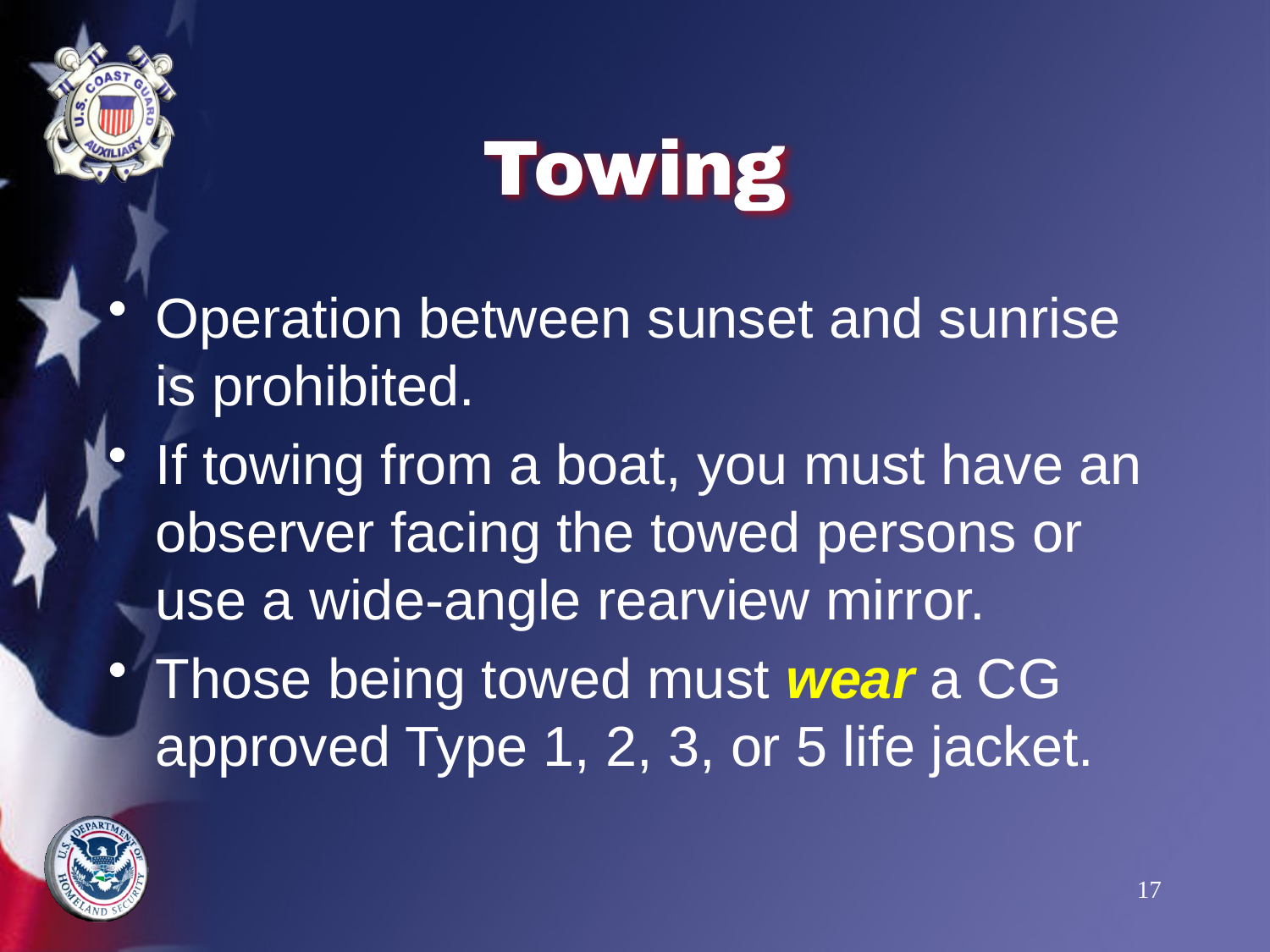

# Towing
Operation between sunset and sunrise is prohibited.
If towing from a boat, you must have an observer facing the towed persons or use a wide-angle rearview mirror.
Those being towed must wear a CG approved Type 1, 2, 3, or 5 life jacket.
17